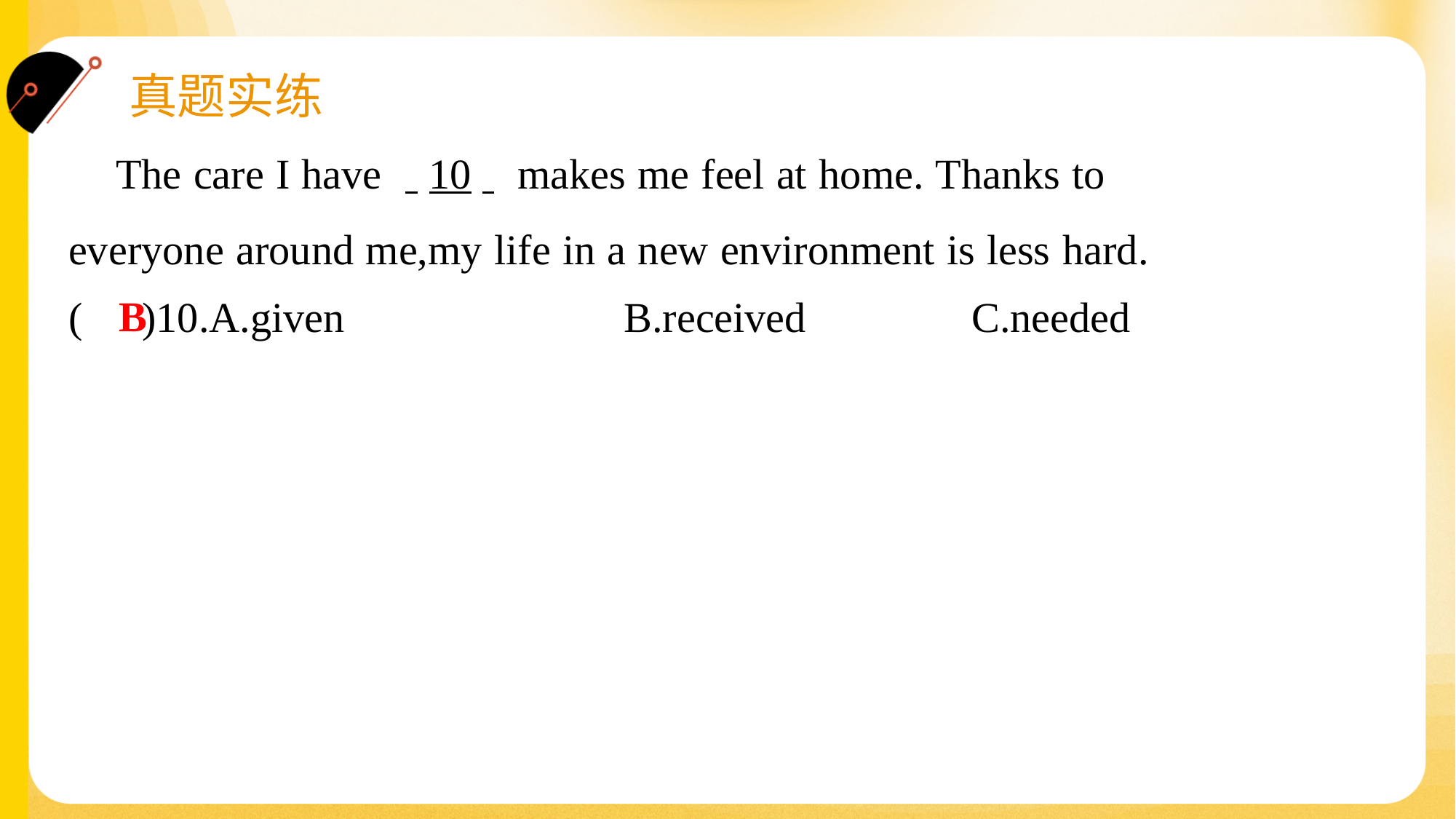

The care I have . .10. . makes me feel at home. Thanks to
everyone around me,my life in a new environment is less hard.#5
B
(     )10.A.given	B.received	C.needed